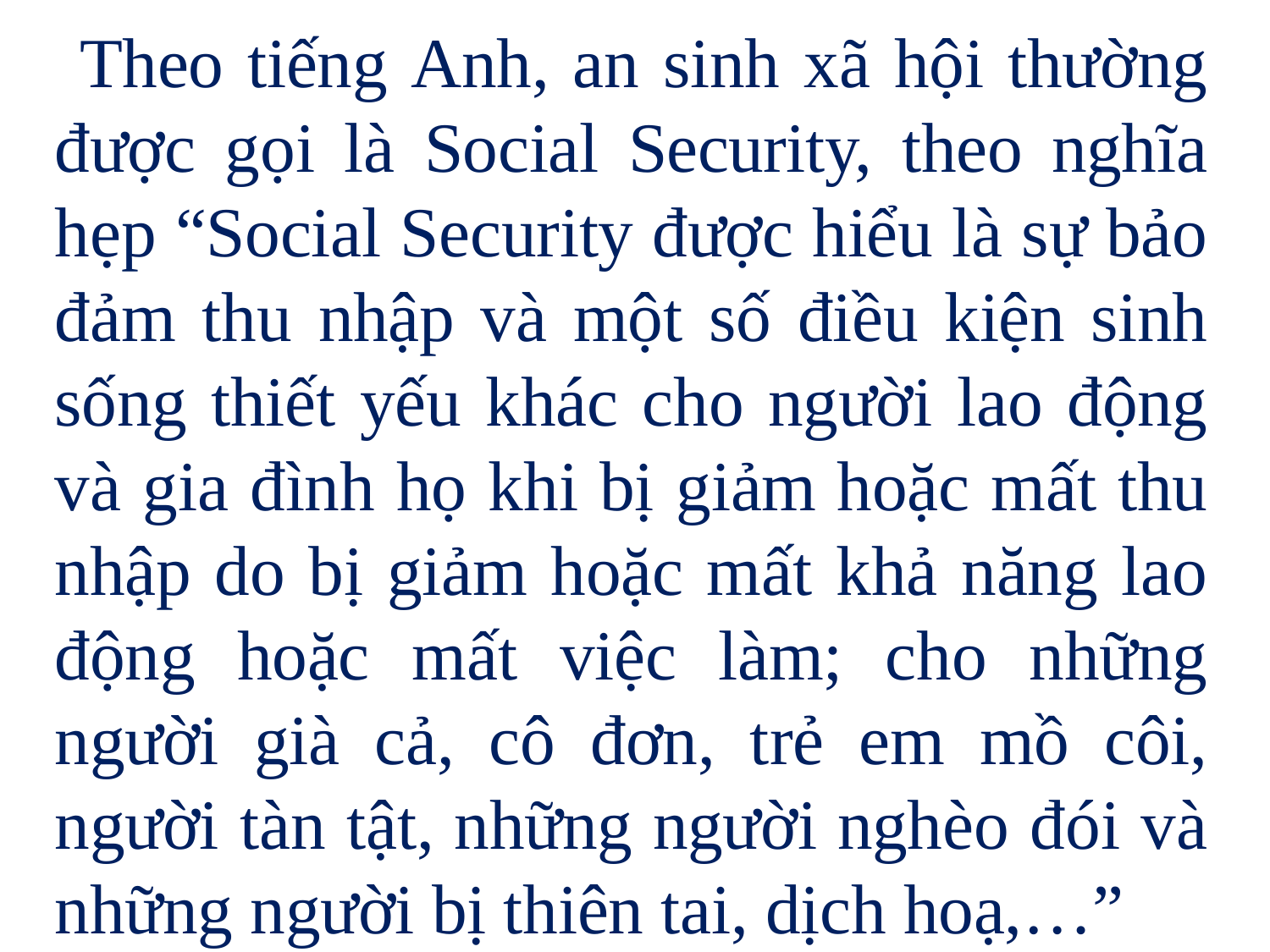

Theo tiếng Anh, an sinh xã hội thường được gọi là Social Security, theo nghĩa hẹp “Social Security được hiểu là sự bảo đảm thu nhập và một số điều kiện sinh sống thiết yếu khác cho người lao động và gia đình họ khi bị giảm hoặc mất thu nhập do bị giảm hoặc mất khả năng lao động hoặc mất việc làm; cho những người già cả, cô đơn, trẻ em mồ côi, người tàn tật, những người nghèo đói và những người bị thiên tai, dịch hoạ,…”